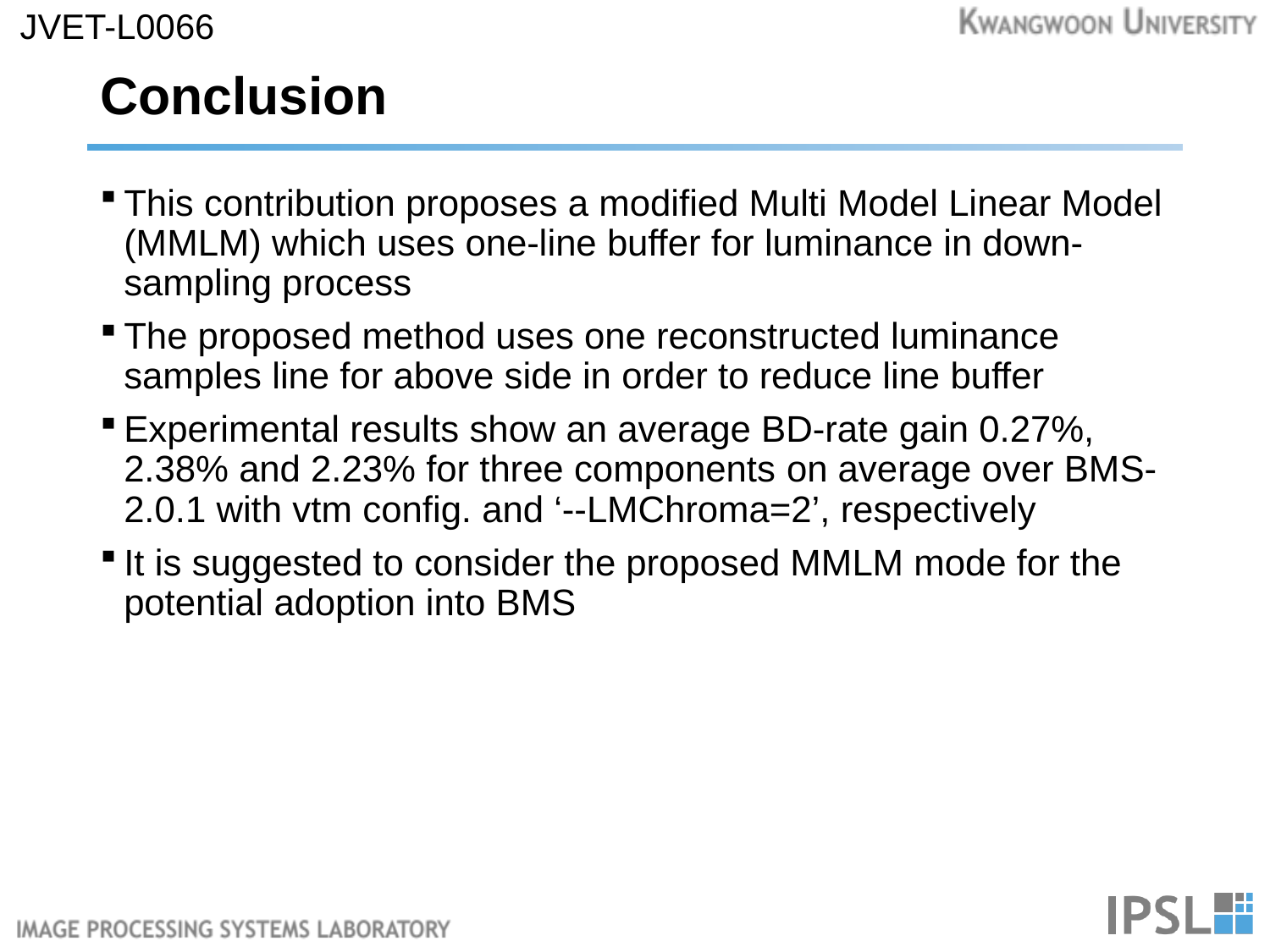

# Conclusion
This contribution proposes a modified Multi Model Linear Model (MMLM) which uses one-line buffer for luminance in down-sampling process
The proposed method uses one reconstructed luminance samples line for above side in order to reduce line buffer
Experimental results show an average BD-rate gain 0.27%, 2.38% and 2.23% for three components on average over BMS-2.0.1 with vtm config. and ‘--LMChroma=2’, respectively
It is suggested to consider the proposed MMLM mode for the potential adoption into BMS